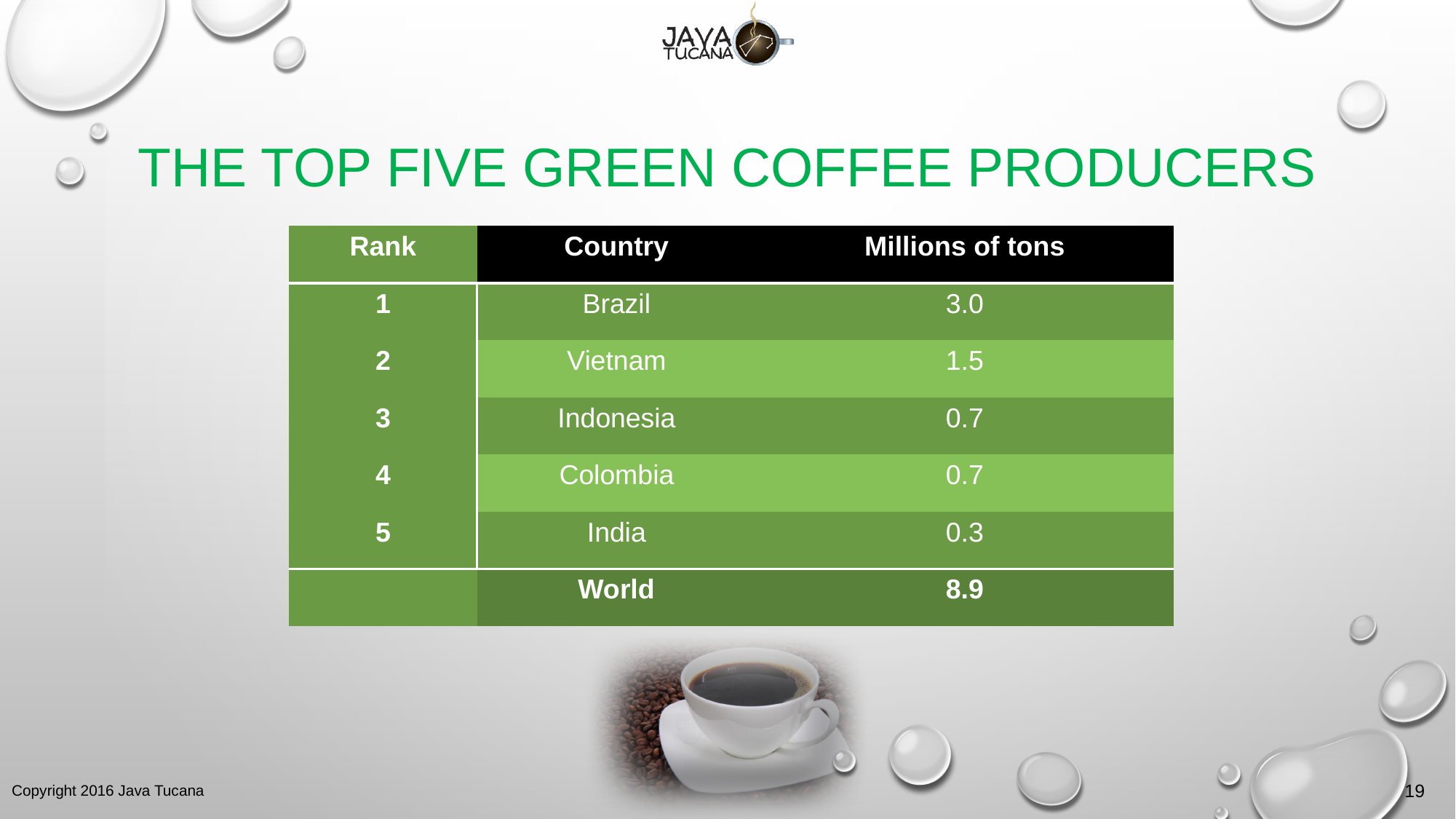

# The Top Five Green Coffee Producers
| Rank | Country | Millions of tons |
| --- | --- | --- |
| 1 | Brazil | 3.0 |
| 2 | Vietnam | 1.5 |
| 3 | Indonesia | 0.7 |
| 4 | Colombia | 0.7 |
| 5 | India | 0.3 |
|  | World | 8.9 |
19
Copyright 2016 Java Tucana